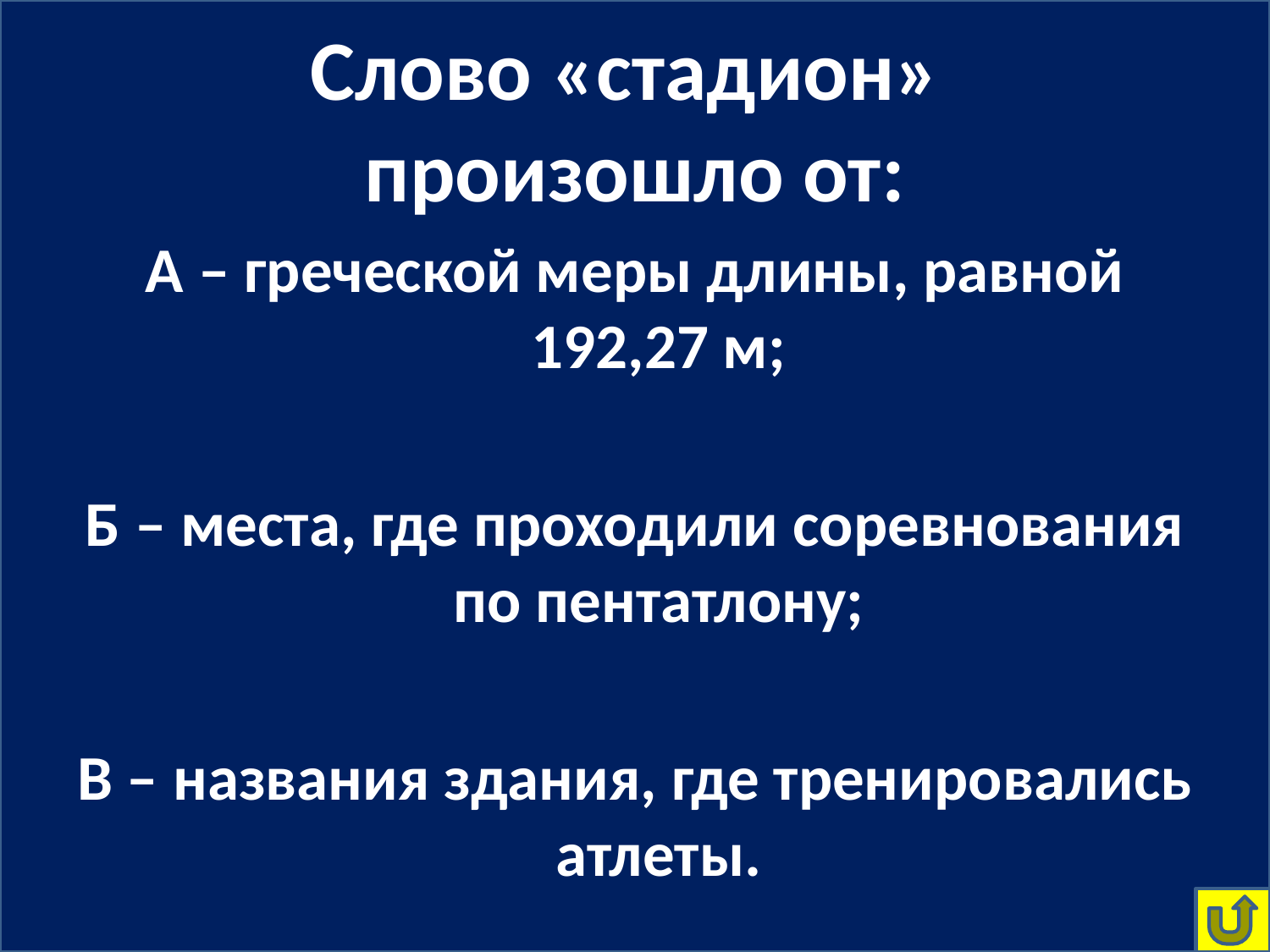

# Слово «стадион» произошло от:
А – греческой меры длины, равной 192,27 м;

Б – места, где проходили соревнования по пентатлону;

В – названия здания, где тренировались атлеты.